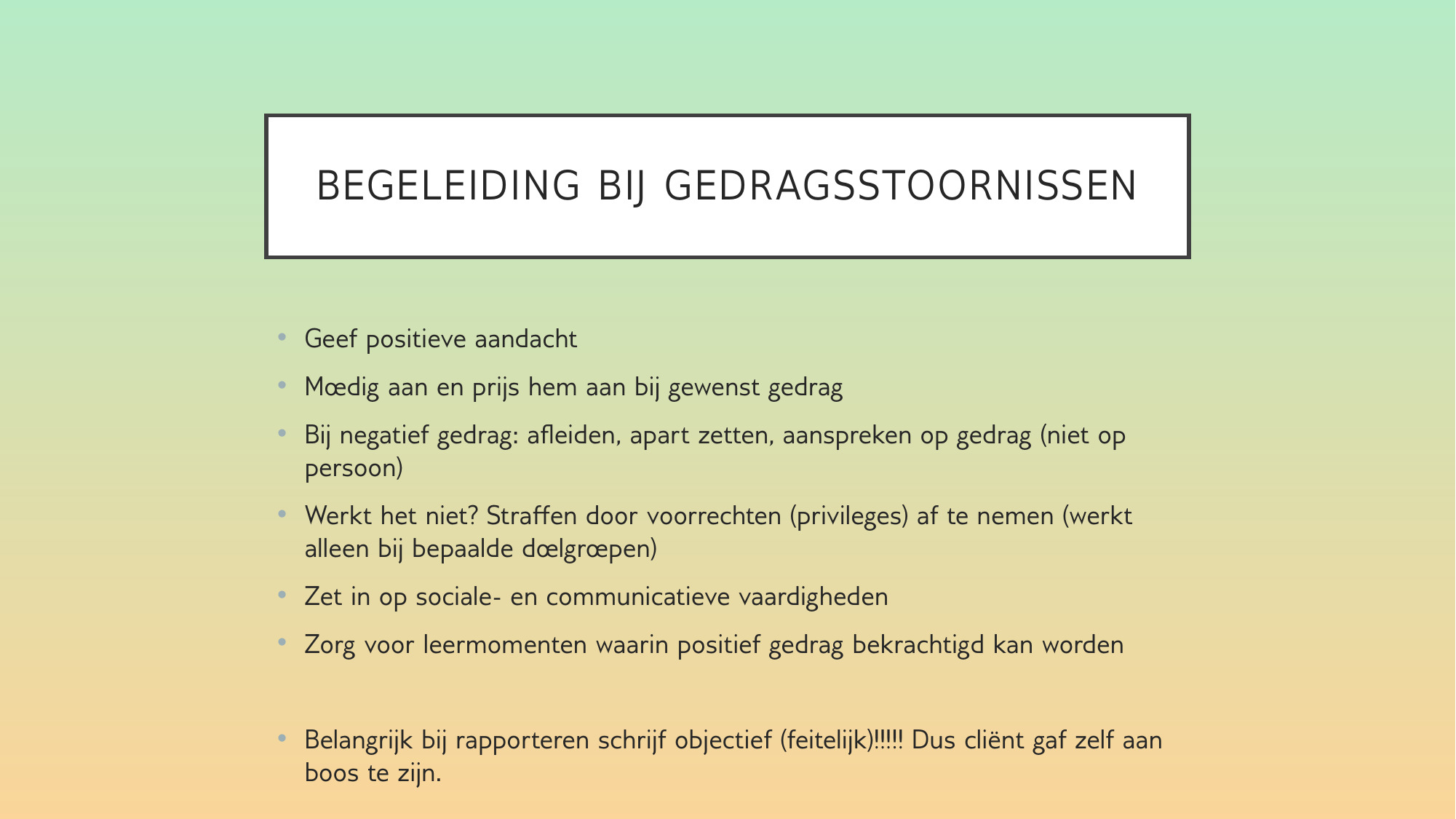

# Begeleiding bij gedragsstoornissen
Geef positieve aandacht
Moedig aan en prijs hem aan bij gewenst gedrag
Bij negatief gedrag: afleiden, apart zetten, aanspreken op gedrag (niet op persoon)
Werkt het niet? Straffen door voorrechten (privileges) af te nemen (werkt alleen bij bepaalde doelgroepen)
Zet in op sociale- en communicatieve vaardigheden
Zorg voor leermomenten waarin positief gedrag bekrachtigd kan worden

Belangrijk bij rapporteren schrijf objectief (feitelijk)!!!!! Dus cliënt gaf zelf aan boos te zijn.